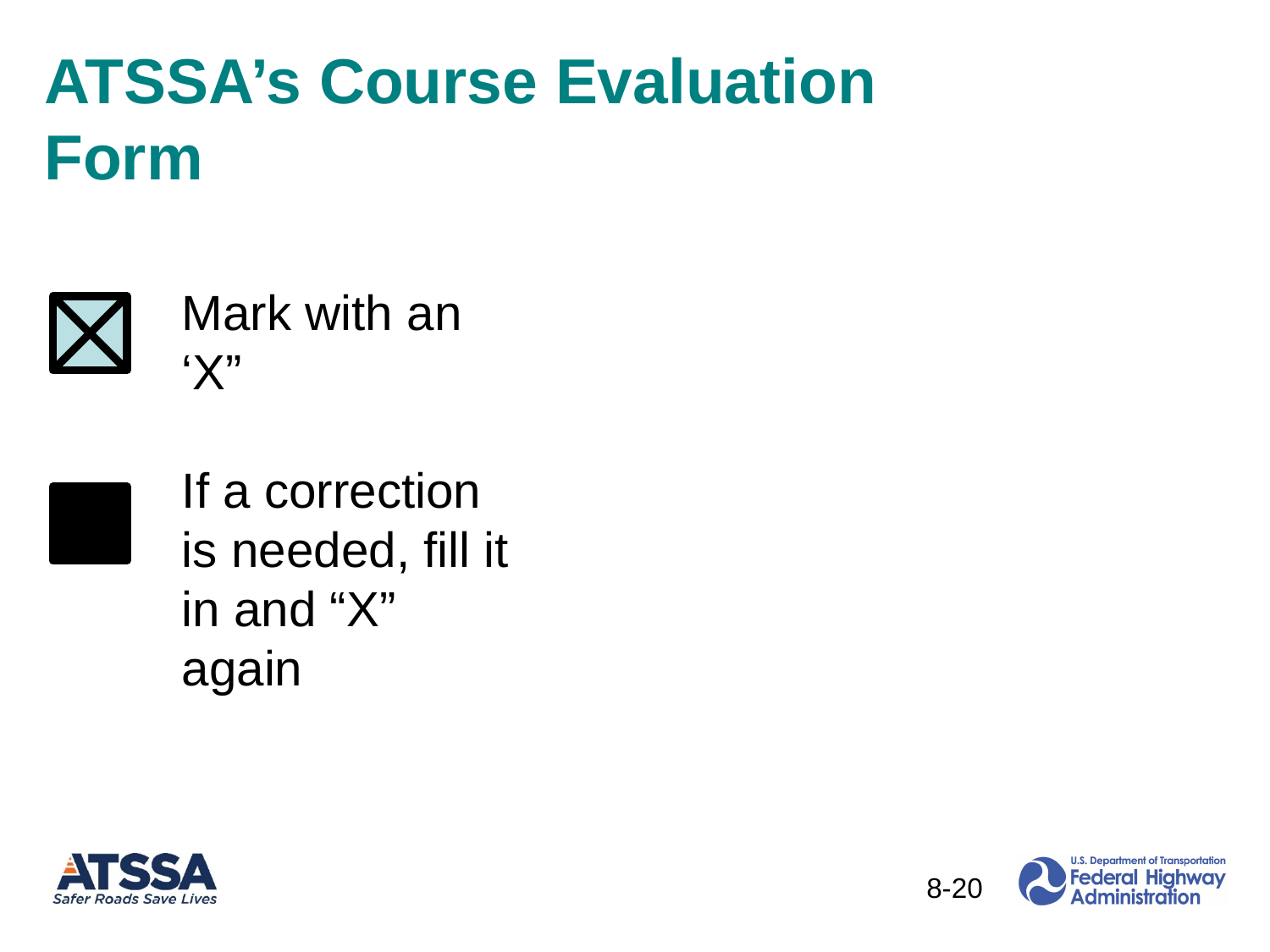

# ATSSA’s Course Evaluation Form
Mark with an ‘X”

If a correction is needed, fill it in and “X” again